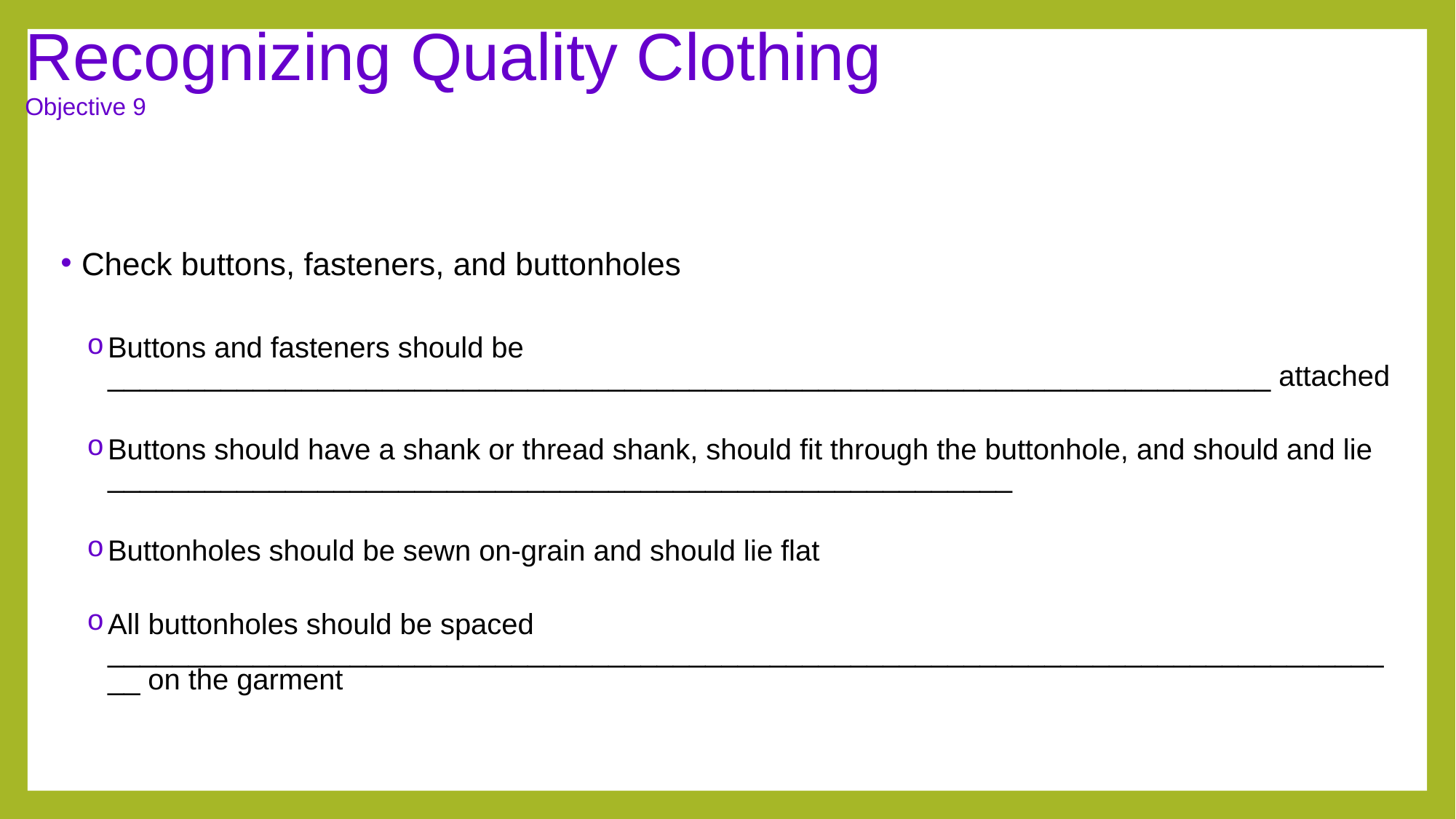

# Recognizing Quality Clothing Objective 9
Check buttons, fasteners, and buttonholes

Buttons and fasteners should be ________________________________________________________________________ attached

Buttons should have a shank or thread shank, should fit through the buttonhole, and should and lie ________________________________________________________

Buttonholes should be sewn on-grain and should lie flat

All buttonholes should be spaced _________________________________________________________________________________ on the garment